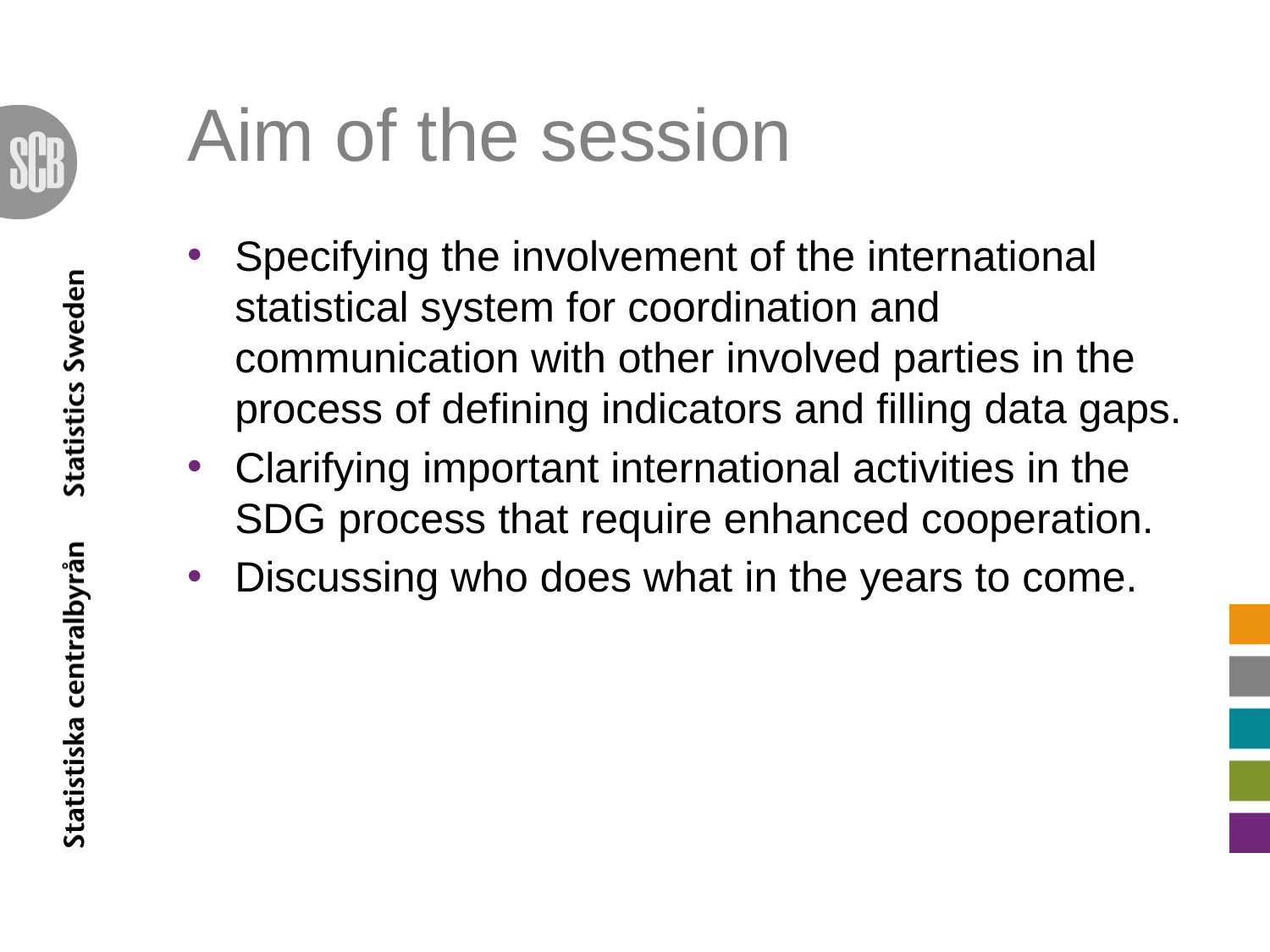

# Aim of the session
Specifying the involvement of the international statistical system for coordination and communication with other involved parties in the process of defining indicators and filling data gaps.
Clarifying important international activities in the SDG process that require enhanced cooperation.
Discussing who does what in the years to come.